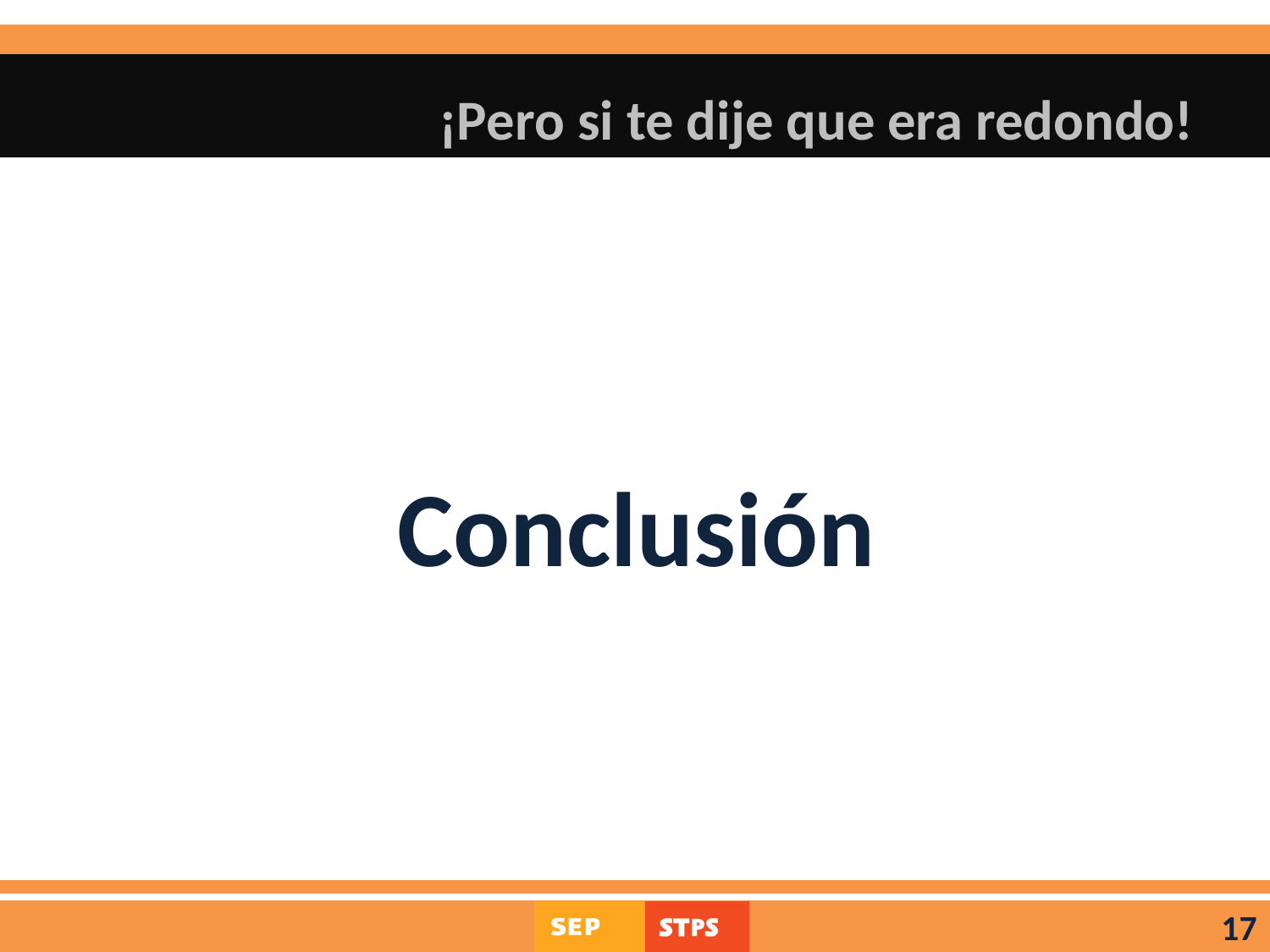

# ¡Pero si te dije que era redondo!
Conclusión

17